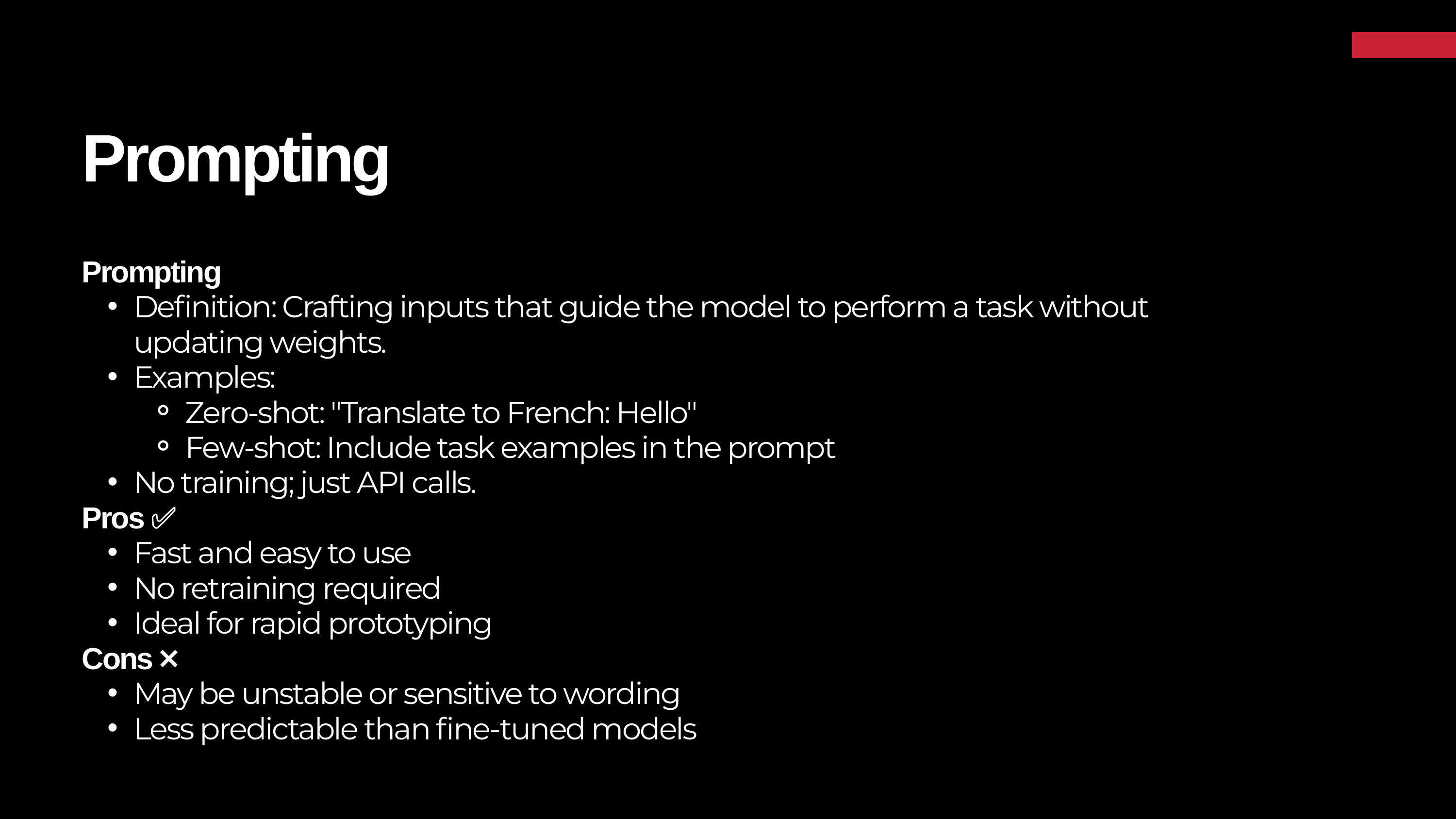

Prompting
Prompting
Definition: Crafting inputs that guide the model to perform a task without updating weights.
Examples:
Zero-shot: "Translate to French: Hello"
Few-shot: Include task examples in the prompt
No training; just API calls.
Pros ✅
Fast and easy to use
No retraining required
Ideal for rapid prototyping
Cons ❌
May be unstable or sensitive to wording
Less predictable than fine-tuned models